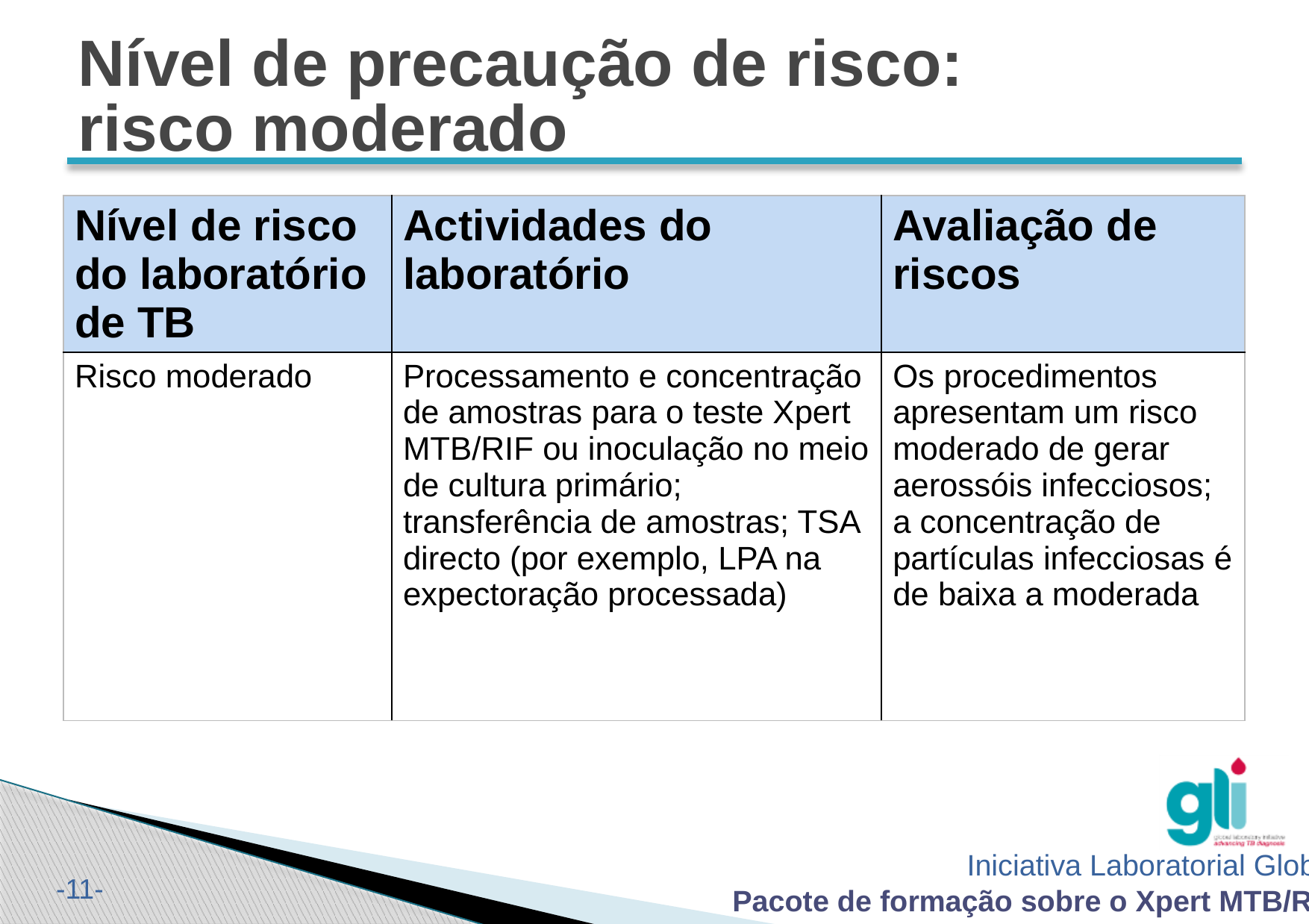

# Nível de precaução de risco: risco moderado
| Nível de risco do laboratório de TB | Actividades do laboratório | Avaliação de riscos |
| --- | --- | --- |
| Risco moderado | Processamento e concentração de amostras para o teste Xpert MTB/RIF ou inoculação no meio de cultura primário; transferência de amostras; TSA directo (por exemplo, LPA na expectoração processada) | Os procedimentos apresentam um risco moderado de gerar aerossóis infecciosos; a concentração de partículas infecciosas é de baixa a moderada |